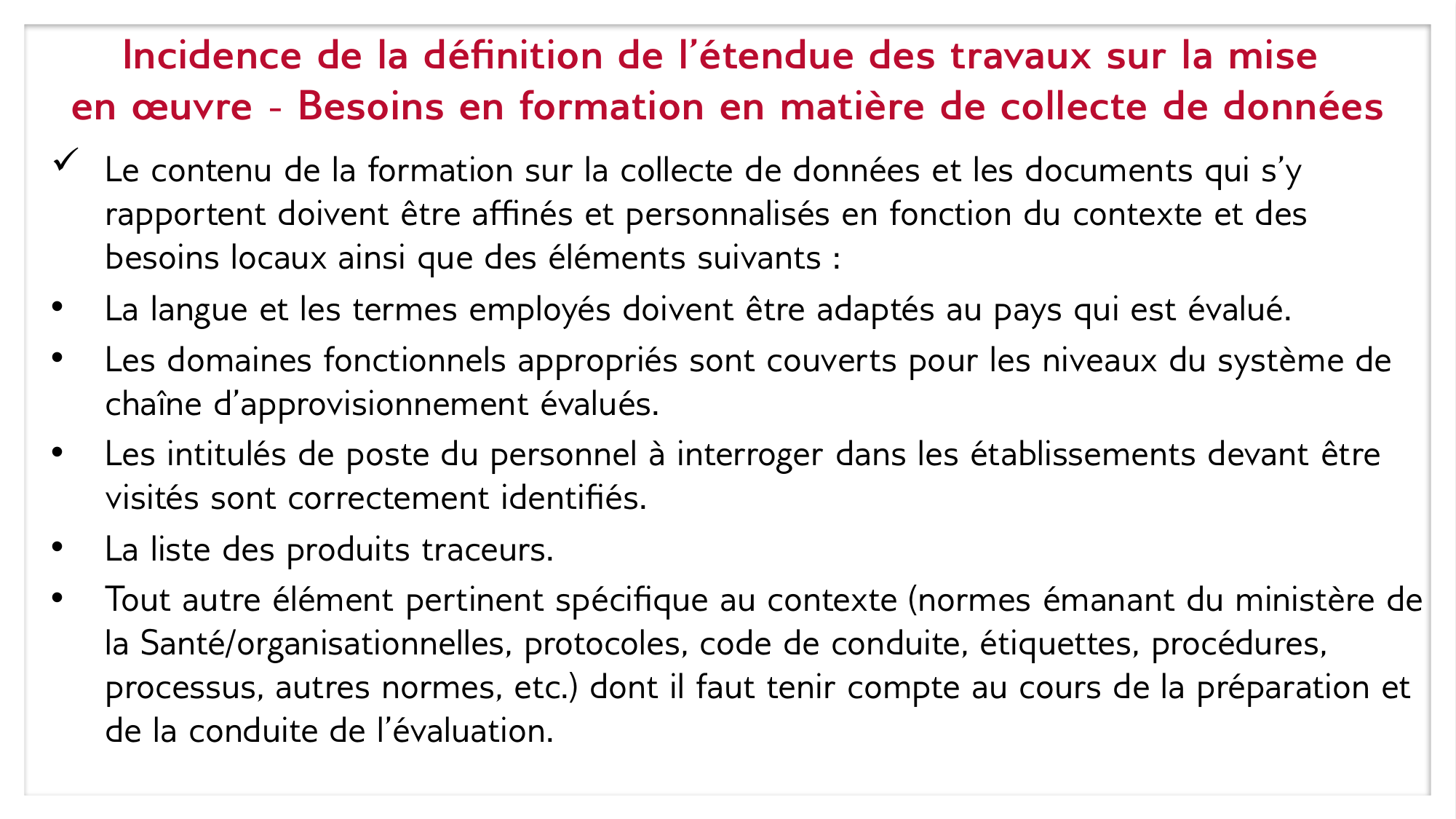

# Incidence de la définition de l’étendue des travaux sur la mise en œuvre - Besoins en formation en matière de collecte de données
Le contenu de la formation sur la collecte de données et les documents qui s’y rapportent doivent être affinés et personnalisés en fonction du contexte et des besoins locaux ainsi que des éléments suivants :
La langue et les termes employés doivent être adaptés au pays qui est évalué.
Les domaines fonctionnels appropriés sont couverts pour les niveaux du système de chaîne d’approvisionnement évalués.
Les intitulés de poste du personnel à interroger dans les établissements devant être visités sont correctement identifiés.
La liste des produits traceurs.
Tout autre élément pertinent spécifique au contexte (normes émanant du ministère de la Santé/organisationnelles, protocoles, code de conduite, étiquettes, procédures, processus, autres normes, etc.) dont il faut tenir compte au cours de la préparation et de la conduite de l’évaluation.